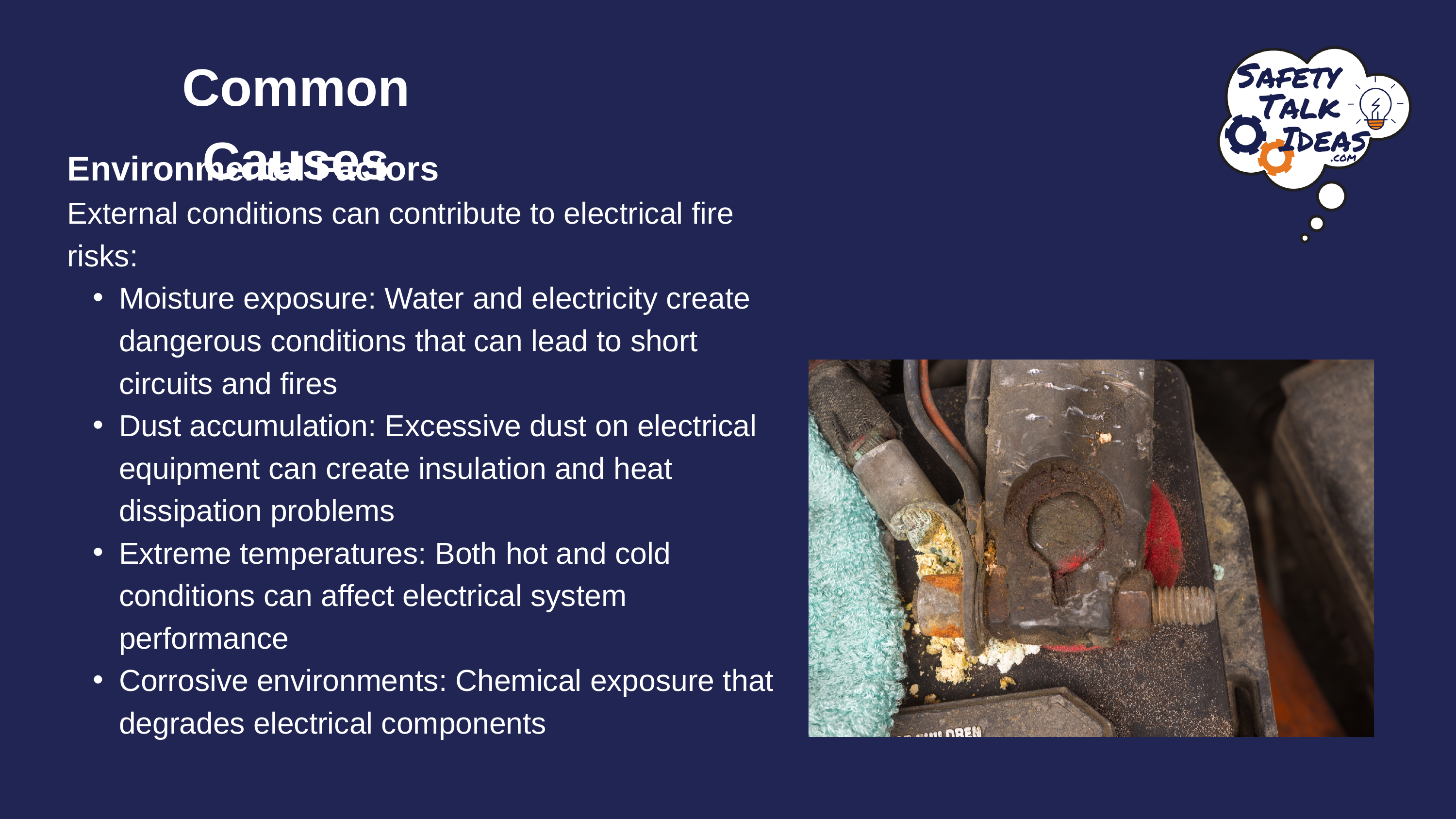

Common Causes
Environmental Factors
External conditions can contribute to electrical fire risks:
Moisture exposure: Water and electricity create dangerous conditions that can lead to short circuits and fires
Dust accumulation: Excessive dust on electrical equipment can create insulation and heat dissipation problems
Extreme temperatures: Both hot and cold conditions can affect electrical system performance
Corrosive environments: Chemical exposure that degrades electrical components